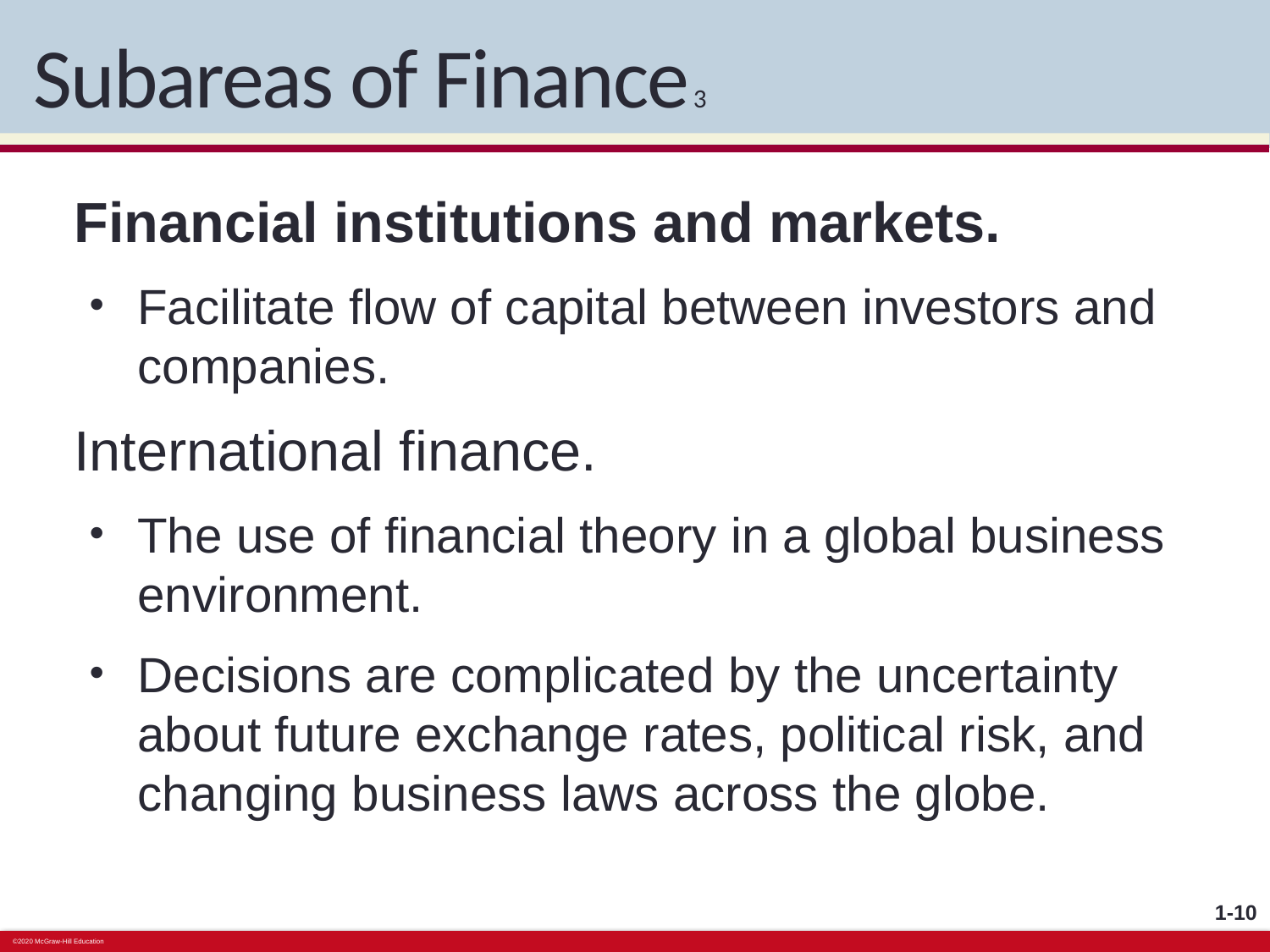

# Subareas of Finance 3
Financial institutions and markets.
Facilitate flow of capital between investors and companies.
International finance.
The use of financial theory in a global business environment.
Decisions are complicated by the uncertainty about future exchange rates, political risk, and changing business laws across the globe.